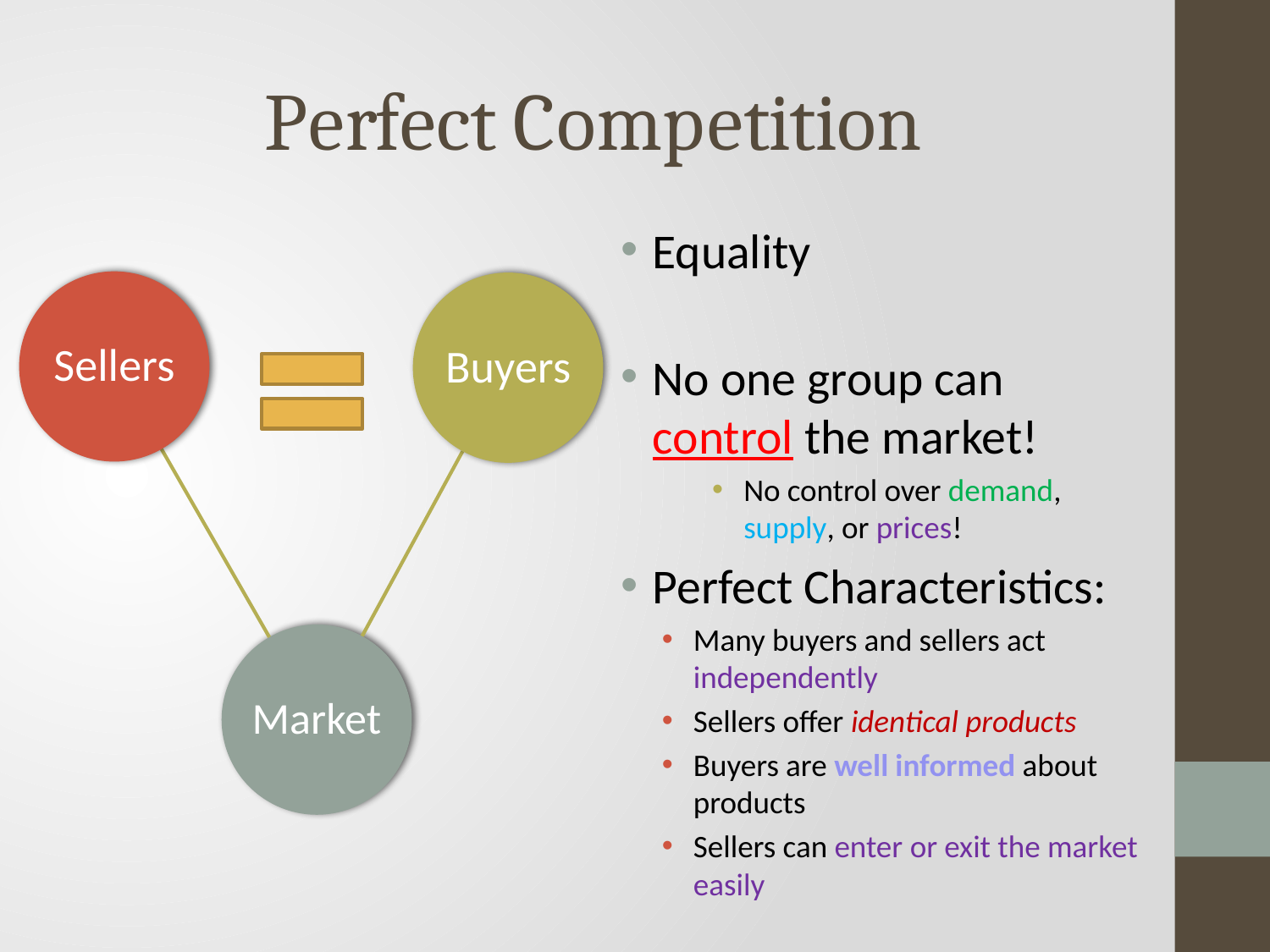

# Perfect Competition
Market

Sellers

Buyers
Equality

No one group can control the market!
No control over demand, supply, or prices!
Perfect Characteristics:
Many buyers and sellers act independently
Sellers offer identical products
Buyers are well informed about products
Sellers can enter or exit the market easily